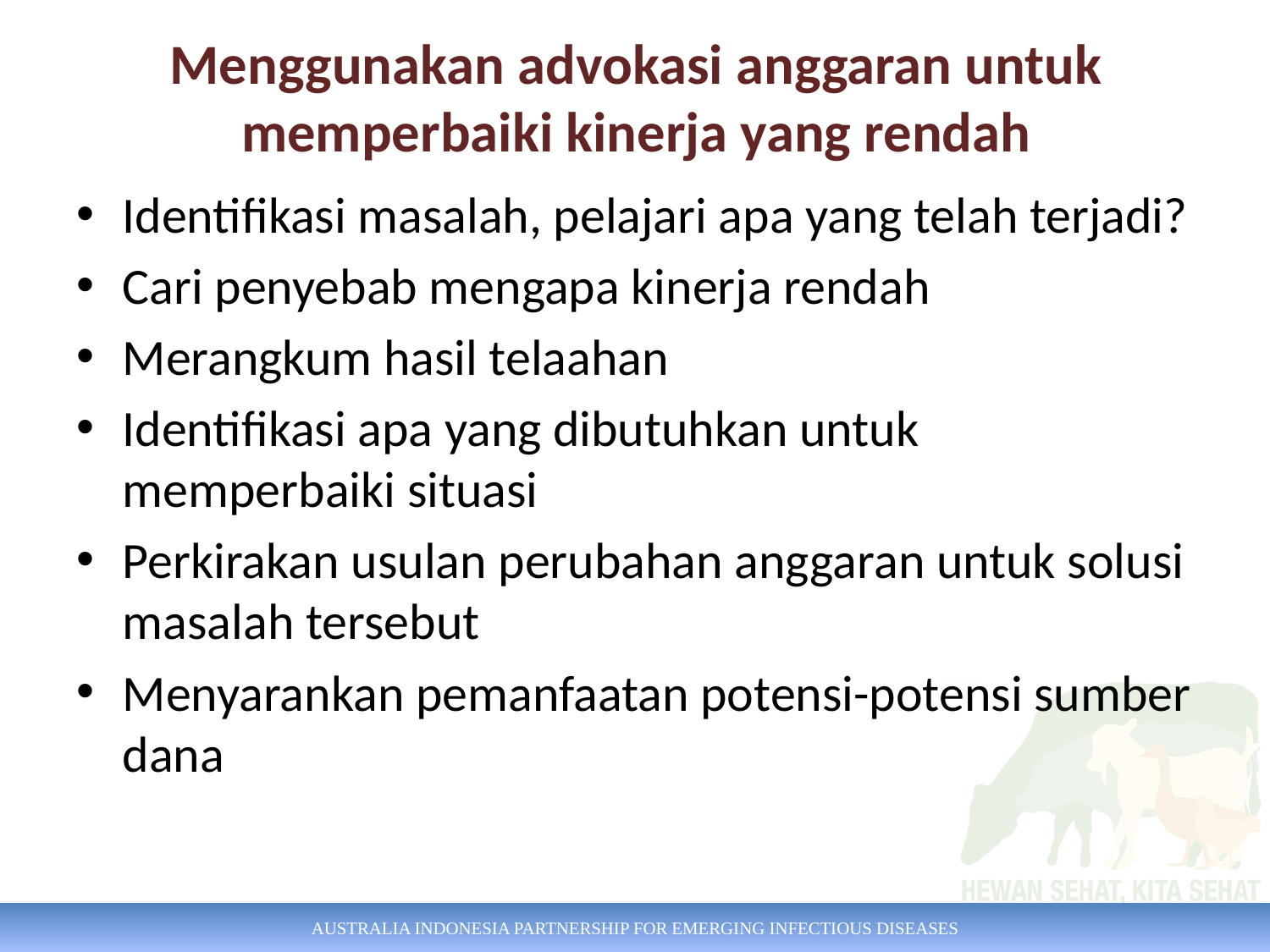

# Menggunakan advokasi anggaran untuk memperbaiki kinerja yang rendah
Identifikasi masalah, pelajari apa yang telah terjadi?
Cari penyebab mengapa kinerja rendah
Merangkum hasil telaahan
Identifikasi apa yang dibutuhkan untuk memperbaiki situasi
Perkirakan usulan perubahan anggaran untuk solusi masalah tersebut
Menyarankan pemanfaatan potensi-potensi sumber dana